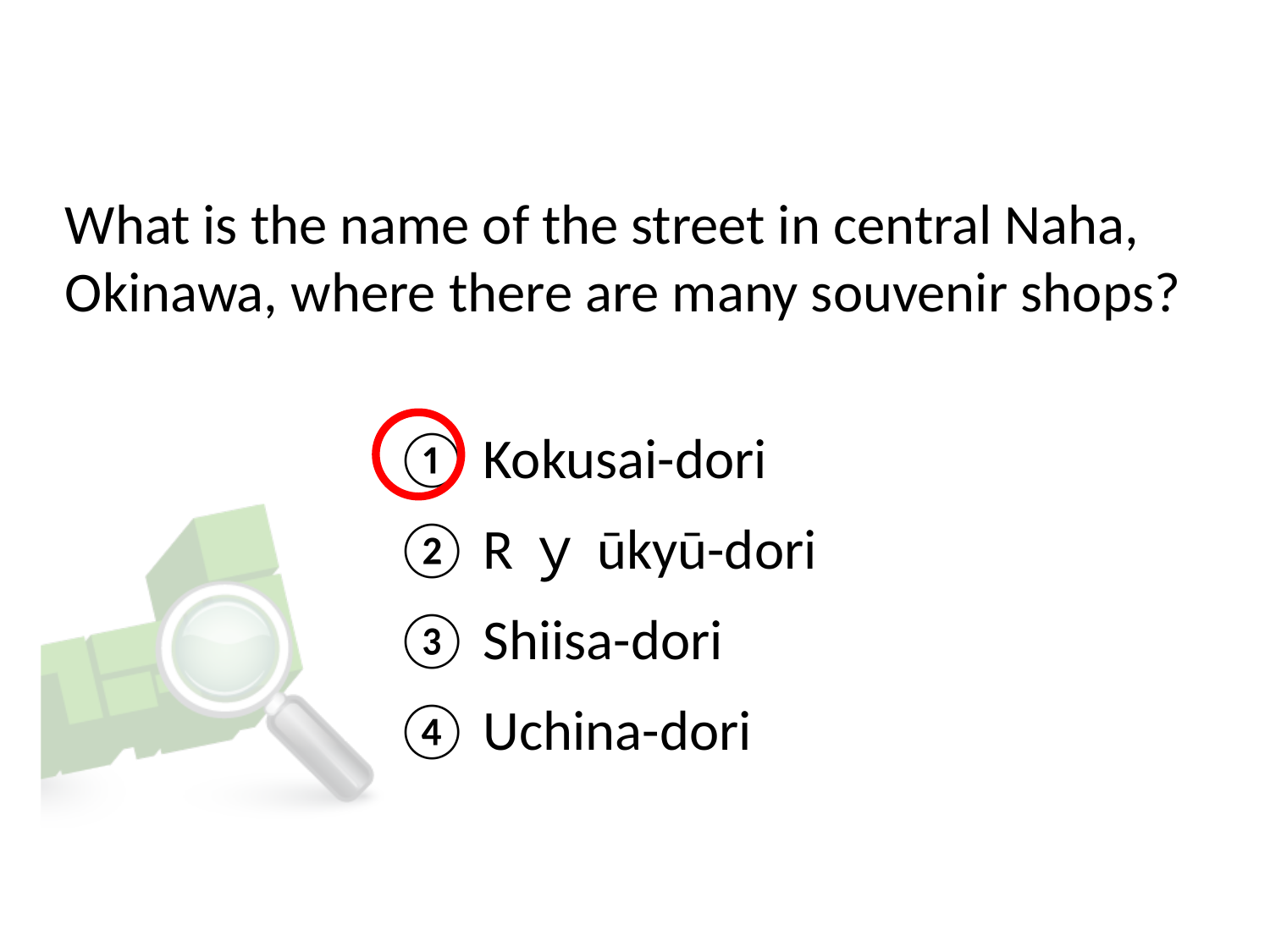

# What is the name of the street in central Naha, Okinawa, where there are many souvenir shops?

① Kokusai-dori
② Rｙūkyū-dori
③ Shiisa-dori
④ Uchina-dori